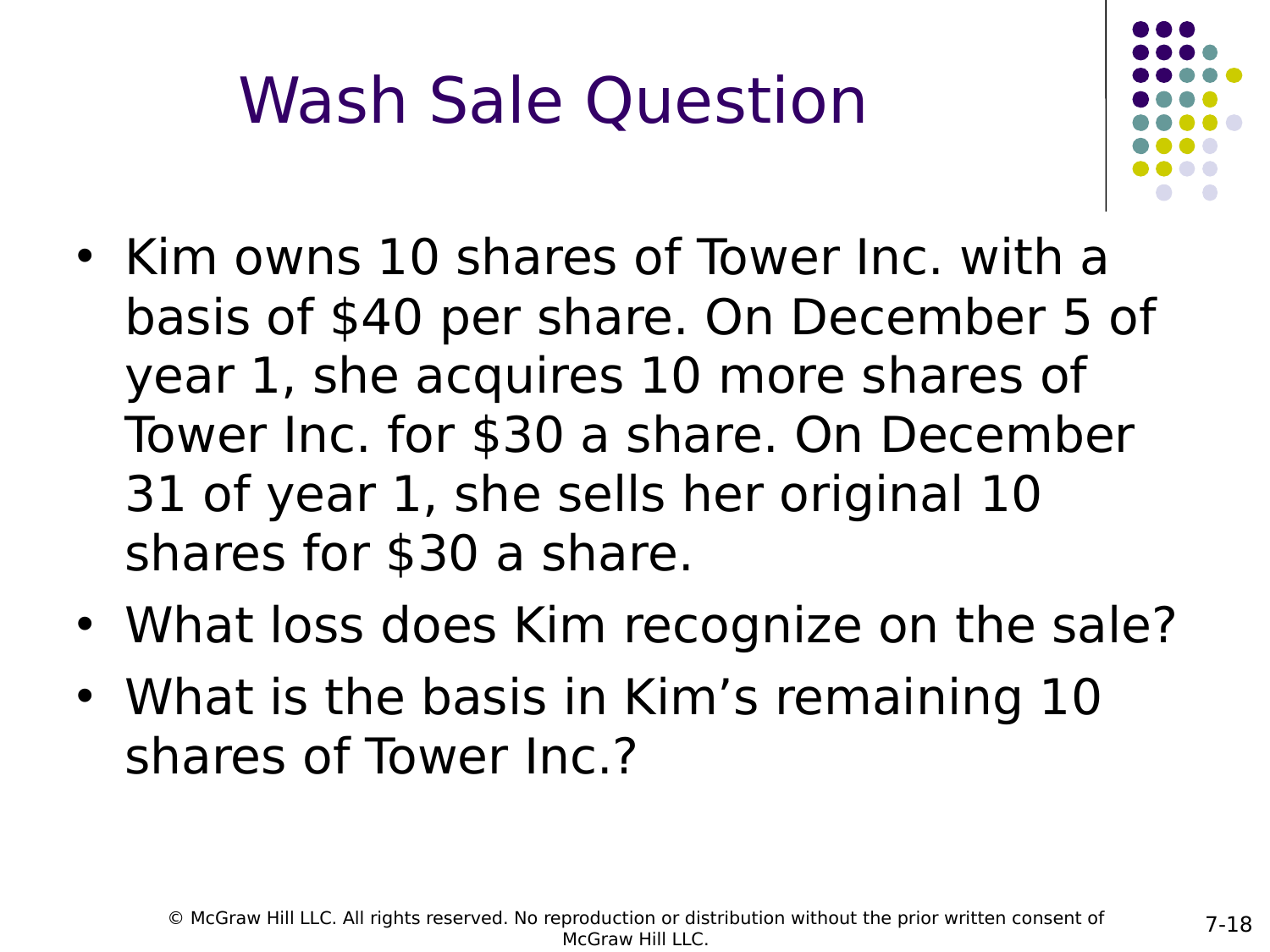

# Wash Sale Question
Kim owns 10 shares of Tower Inc. with a basis of $40 per share. On December 5 of year 1, she acquires 10 more shares of Tower Inc. for $30 a share. On December 31 of year 1, she sells her original 10 shares for $30 a share.
What loss does Kim recognize on the sale?
What is the basis in Kim’s remaining 10 shares of Tower Inc.?
7-18